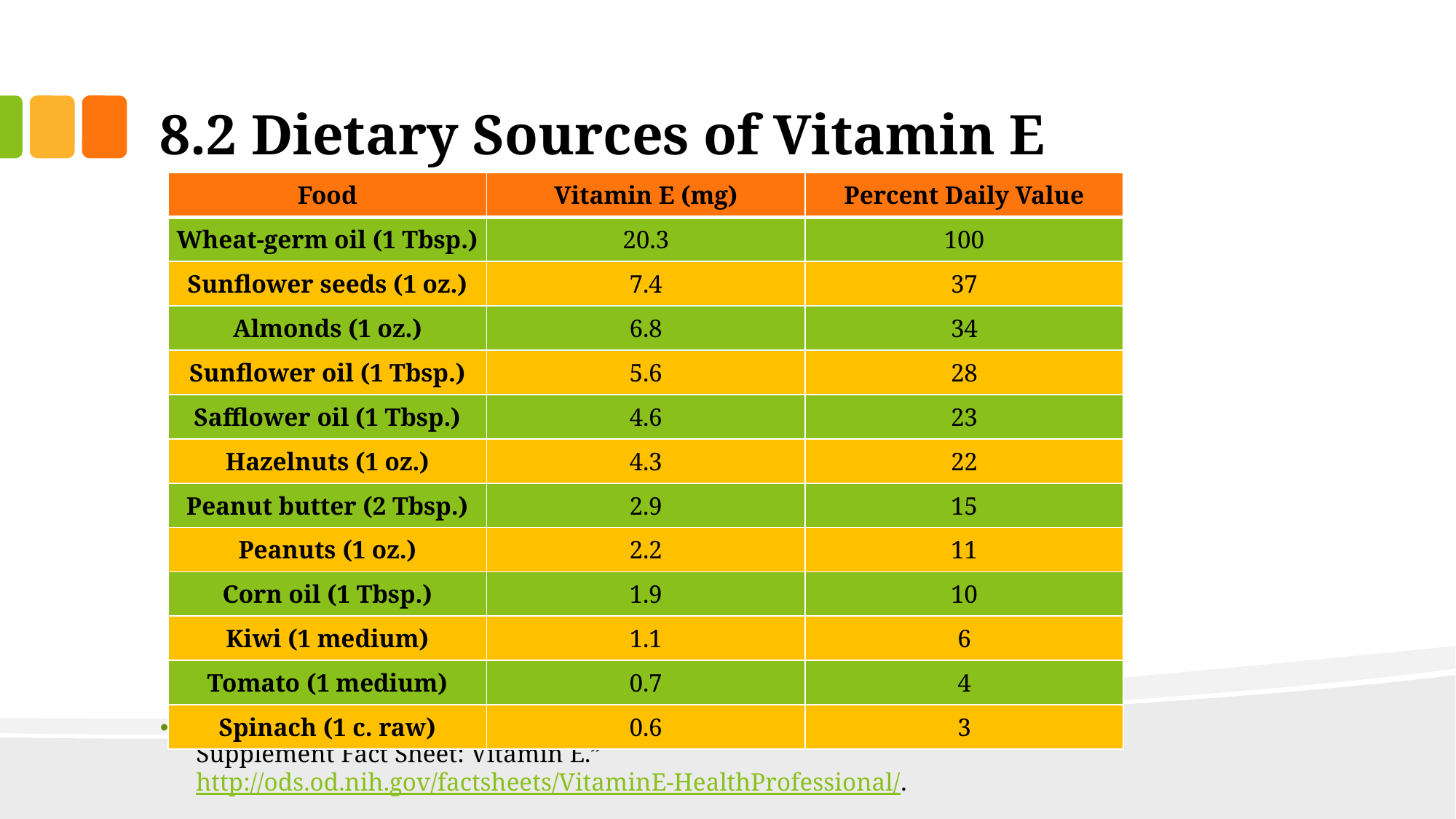

# 8.2 Dietary Sources of Vitamin E
| Food | Vitamin E (mg) | Percent Daily Value |
| --- | --- | --- |
| Wheat-germ oil (1 Tbsp.) | 20.3 | 100 |
| Sunflower seeds (1 oz.) | 7.4 | 37 |
| Almonds (1 oz.) | 6.8 | 34 |
| Sunflower oil (1 Tbsp.) | 5.6 | 28 |
| Safflower oil (1 Tbsp.) | 4.6 | 23 |
| Hazelnuts (1 oz.) | 4.3 | 22 |
| Peanut butter (2 Tbsp.) | 2.9 | 15 |
| Peanuts (1 oz.) | 2.2 | 11 |
| Corn oil (1 Tbsp.) | 1.9 | 10 |
| Kiwi (1 medium) | 1.1 | 6 |
| Tomato (1 medium) | 0.7 | 4 |
| Spinach (1 c. raw) | 0.6 | 3 |

Source: National Institutes of Health, Office of Dietary Supplements. “Dietary Supplement Fact Sheet: Vitamin E.” http://ods.od.nih.gov/factsheets/VitaminE-HealthProfessional/.